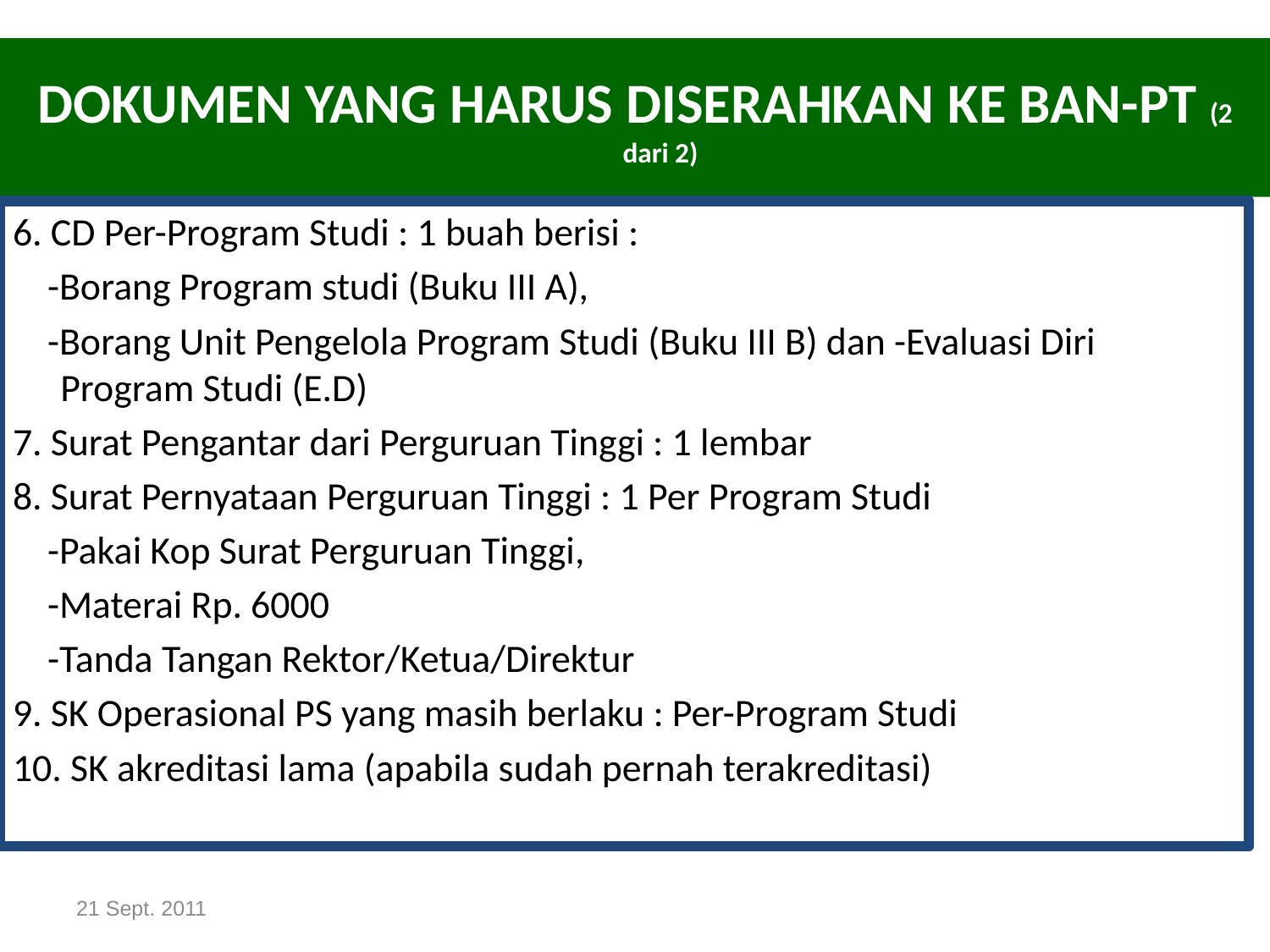

# DOKUMEN YANG HARUS DISERAHKAN KE BAN-PT (2 dari 2)
6. CD Per-Program Studi : 1 buah berisi :
    -Borang Program studi (Buku III A),
    -Borang Unit Pengelola Program Studi (Buku III B) dan -Evaluasi Diri Program Studi (E.D)
7. Surat Pengantar dari Perguruan Tinggi : 1 lembar
8. Surat Pernyataan Perguruan Tinggi : 1 Per Program Studi
    -Pakai Kop Surat Perguruan Tinggi,
    -Materai Rp. 6000
    -Tanda Tangan Rektor/Ketua/Direktur
9. SK Operasional PS yang masih berlaku : Per-Program Studi
10. SK akreditasi lama (apabila sudah pernah terakreditasi)
21 Sept. 2011